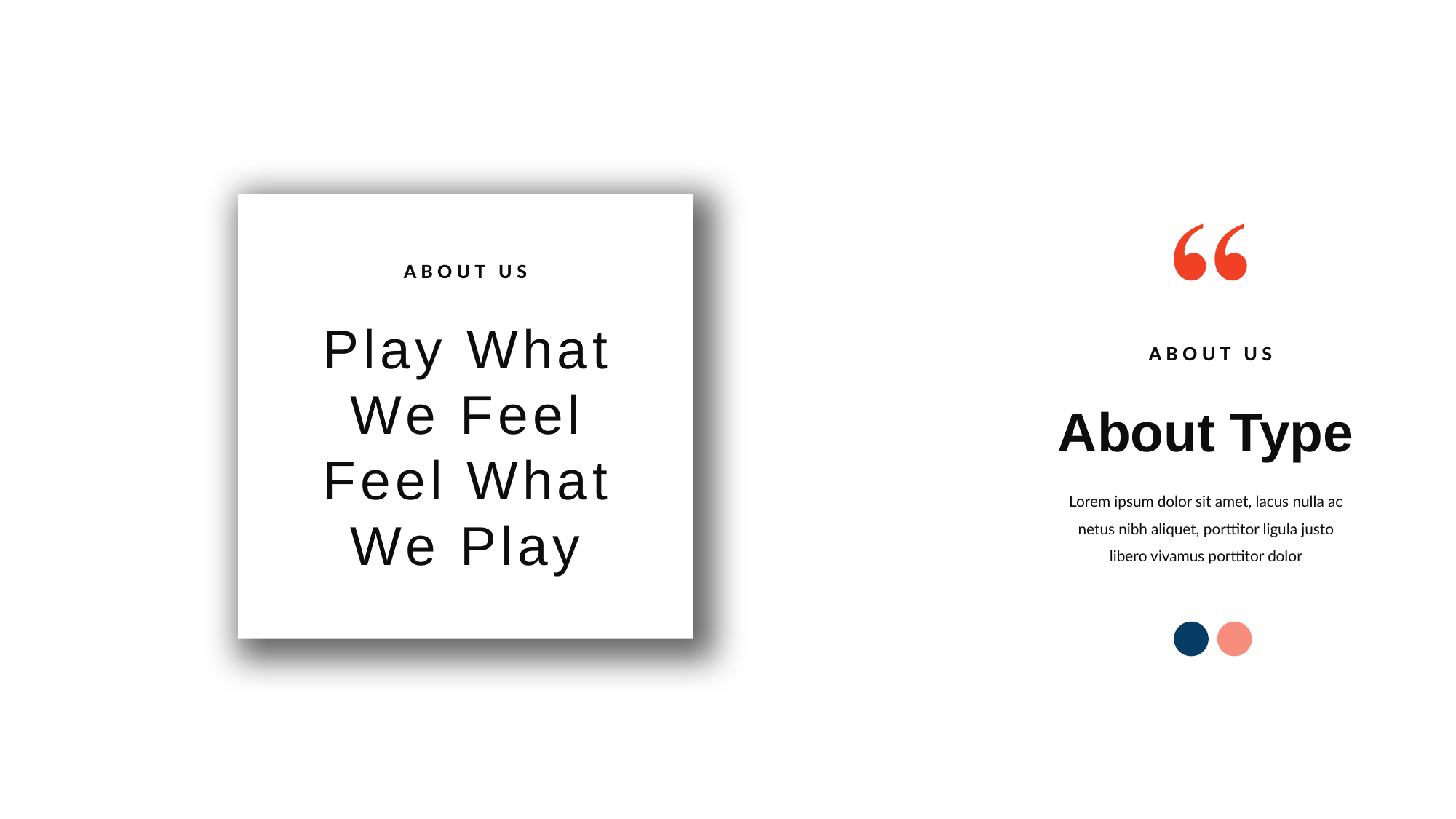

ABOUT US
Play What
We Feel
Feel What
We Play
ABOUT US
About Type
Lorem ipsum dolor sit amet, lacus nulla ac netus nibh aliquet, porttitor ligula justo libero vivamus porttitor dolor